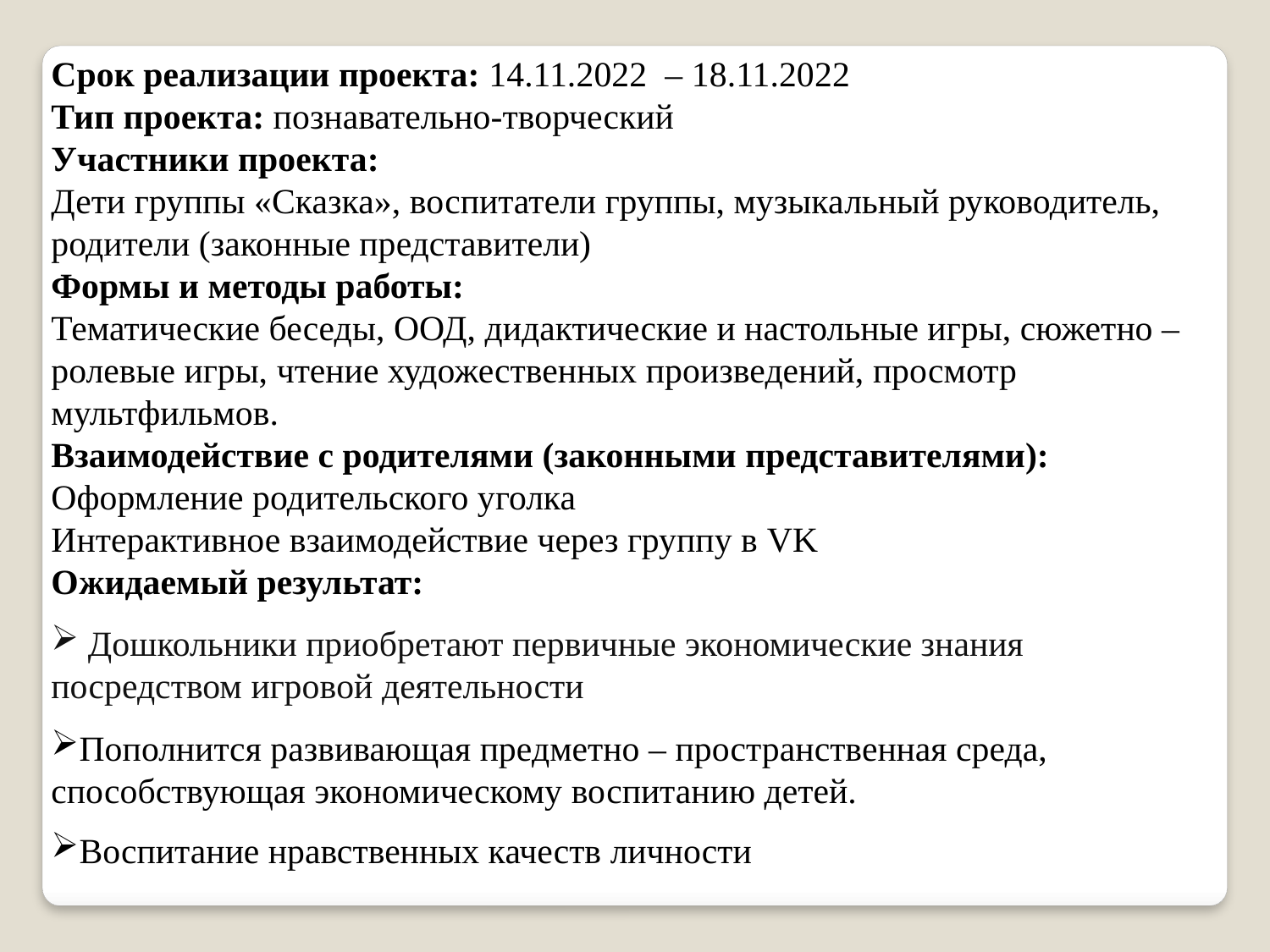

Срок реализации проекта: 14.11.2022  – 18.11.2022
Тип проекта: познавательно-творческий
Участники проекта:
Дети группы «Сказка», воспитатели группы, музыкальный руководитель, родители (законные представители)
Формы и методы работы:
Тематические беседы, ООД, дидактические и настольные игры, сюжетно –ролевые игры, чтение художественных произведений, просмотр мультфильмов.
Взаимодействие с родителями (законными представителями):
Оформление родительского уголка
Интерактивное взаимодействие через группу в VK
Ожидаемый результат:
 Дошкольники приобретают первичные экономические знания посредством игровой деятельности
Пополнится развивающая предметно – пространственная среда, способствующая экономическому воспитанию детей.
Воспитание нравственных качеств личности